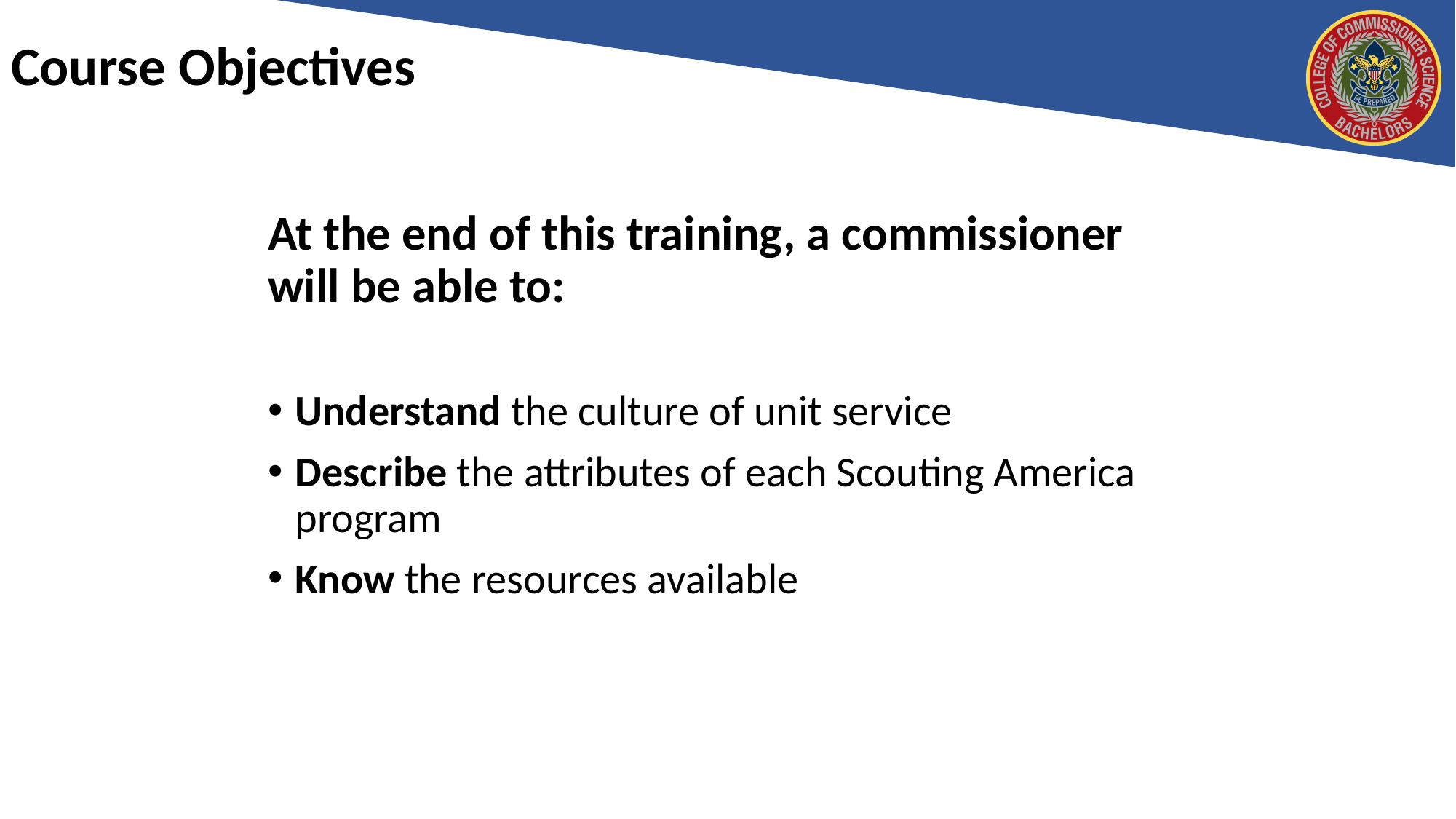

# Course Objectives
At the end of this training, a commissioner will be able to:

Understand the culture of unit service
Describe the attributes of each Scouting America program
Know the resources available